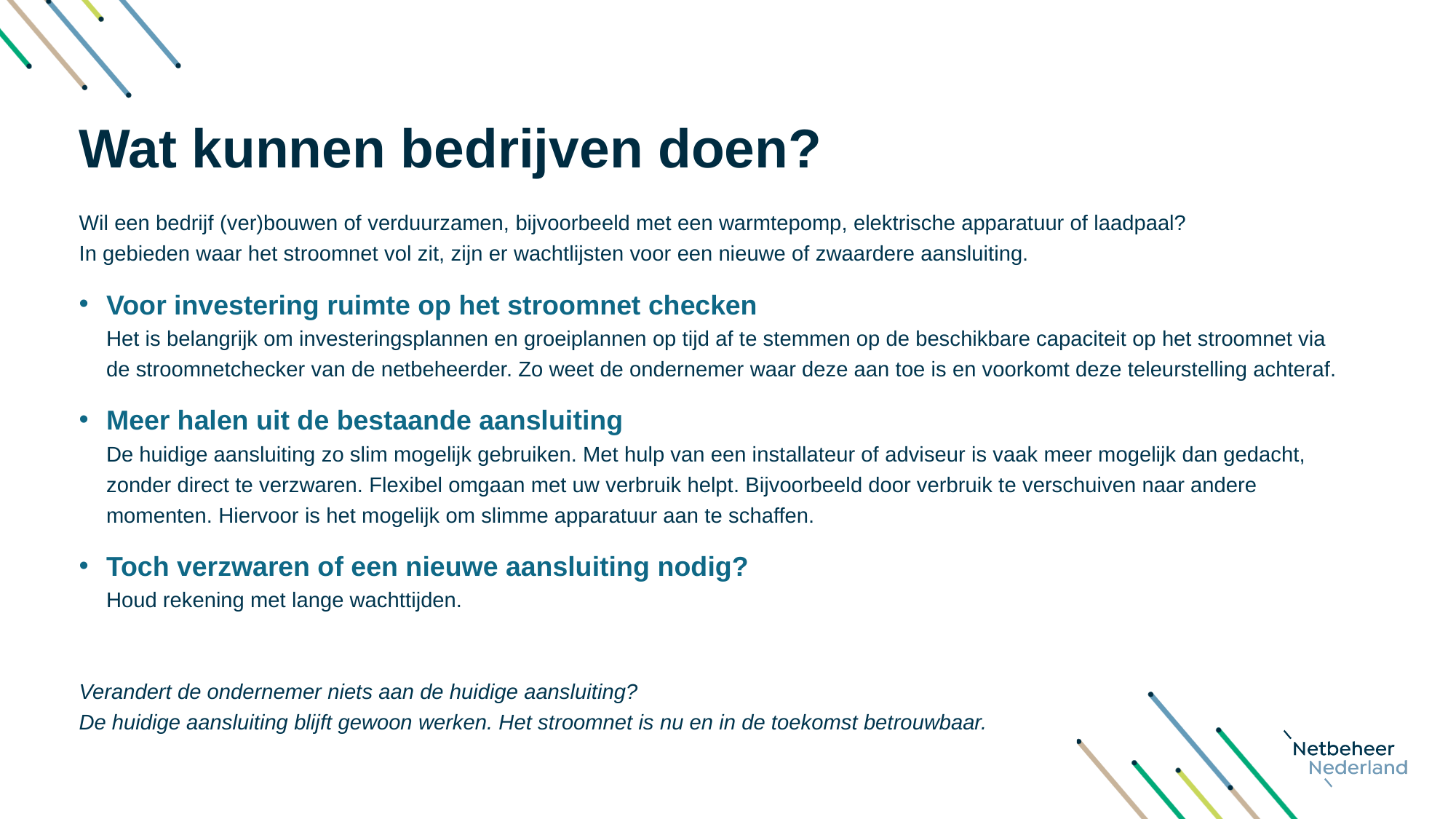

# Wat kunnen bedrijven doen?
Wil een bedrijf (ver)bouwen of verduurzamen, bijvoorbeeld met een warmtepomp, elektrische apparatuur of laadpaal?
In gebieden waar het stroomnet vol zit, zijn er wachtlijsten voor een nieuwe of zwaardere aansluiting.
Voor investering ruimte op het stroomnet checken
Het is belangrijk om investeringsplannen en groeiplannen op tijd af te stemmen op de beschikbare capaciteit op het stroomnet via de stroomnetchecker van de netbeheerder. Zo weet de ondernemer waar deze aan toe is en voorkomt deze teleurstelling achteraf.
Meer halen uit de bestaande aansluiting
De huidige aansluiting zo slim mogelijk gebruiken. Met hulp van een installateur of adviseur is vaak meer mogelijk dan gedacht, zonder direct te verzwaren. Flexibel omgaan met uw verbruik helpt. Bijvoorbeeld door verbruik te verschuiven naar andere momenten. Hiervoor is het mogelijk om slimme apparatuur aan te schaffen.
Toch verzwaren of een nieuwe aansluiting nodig?
Houd rekening met lange wachttijden.

Verandert de ondernemer niets aan de huidige aansluiting? 
De huidige aansluiting blijft gewoon werken. Het stroomnet is nu en in de toekomst betrouwbaar.